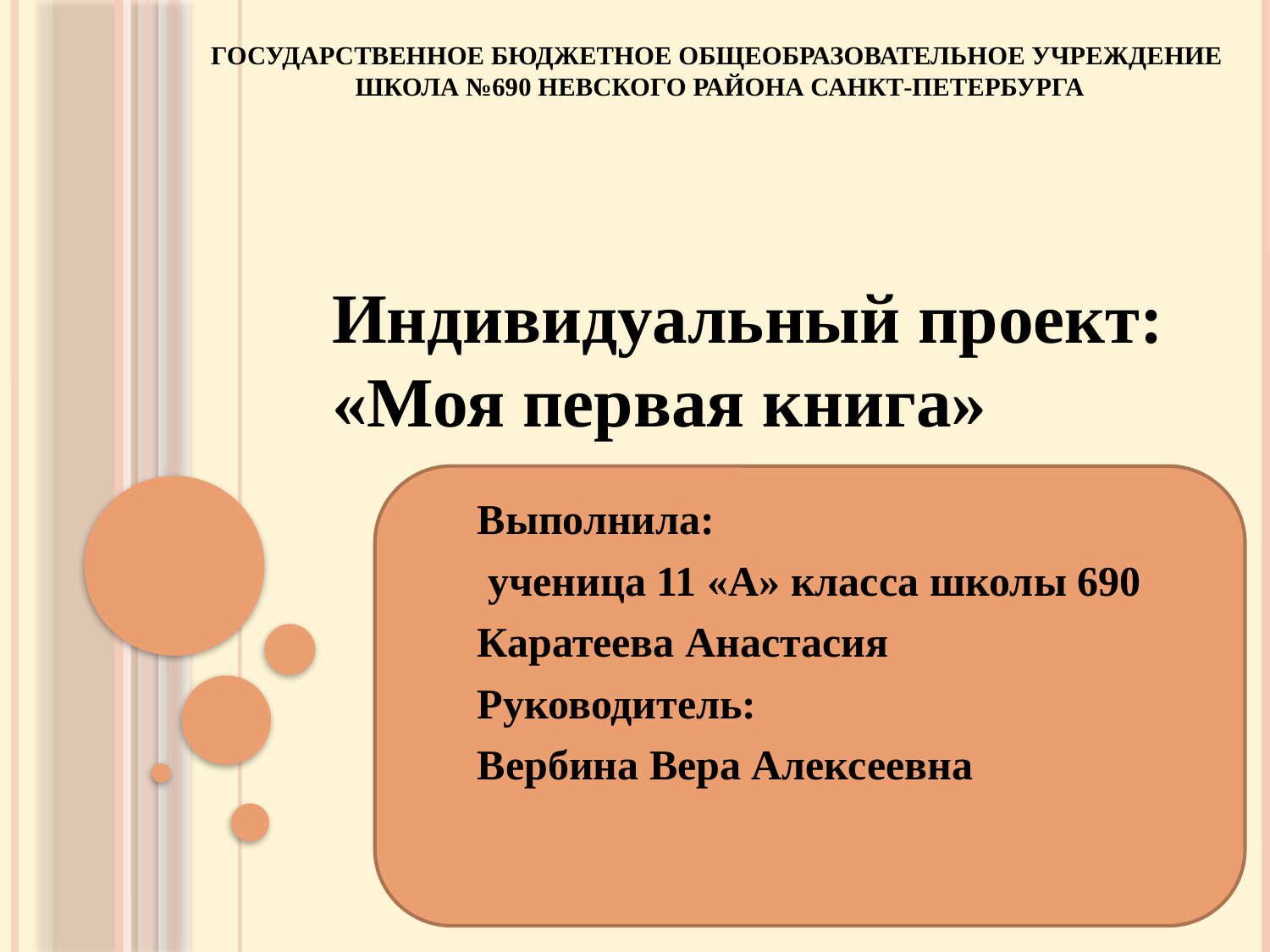

# Государственное бюджетное общеобразовательное учреждение Школа №690 Невского района Санкт-Петербурга
Индивидуальный проект:
«Моя первая книга»

Выполнила:
 ученица 11 «А» класса школы 690
Каратеева Анастасия
Руководитель:
Вербина Вера Алексеевна